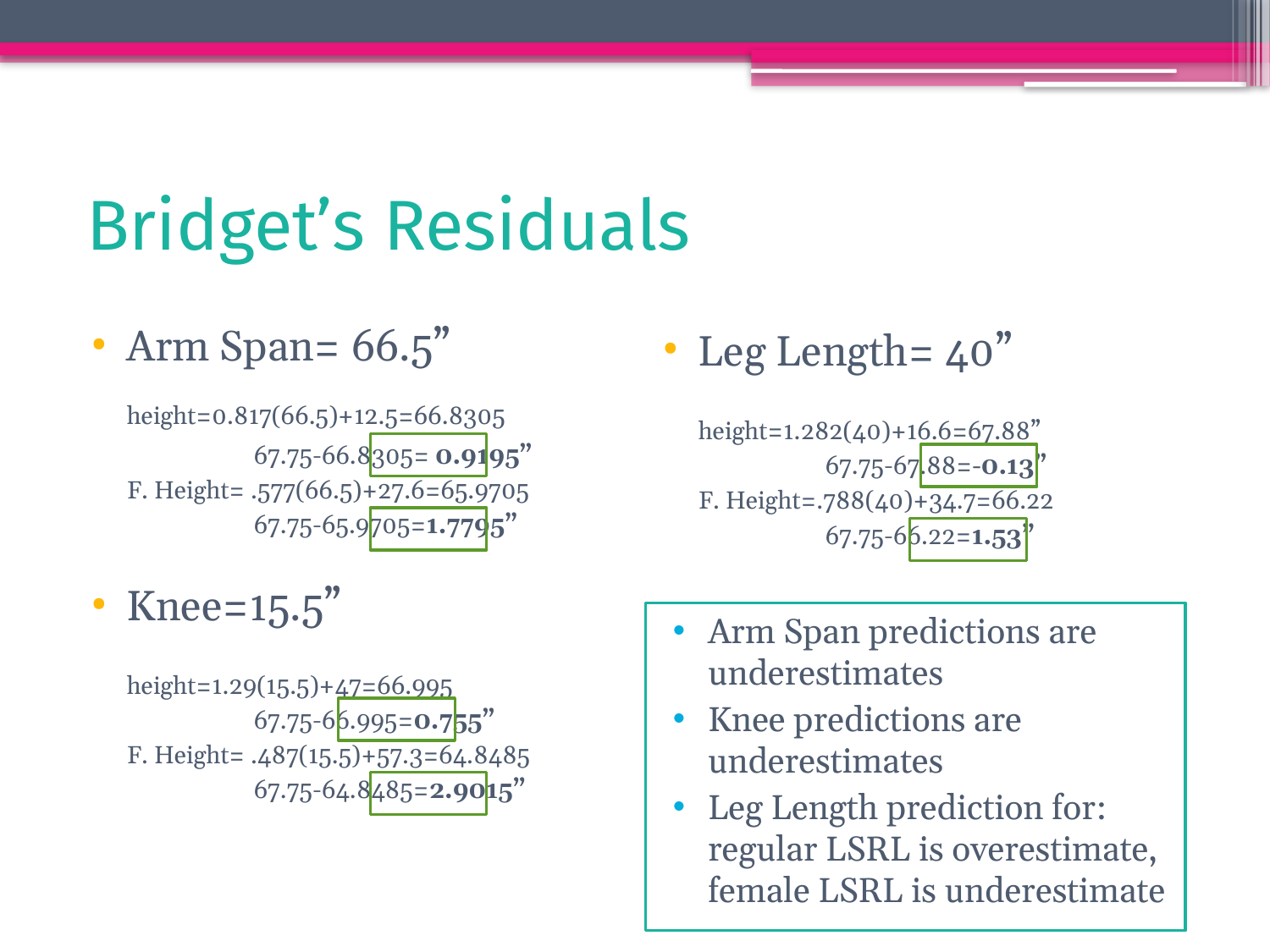

# Bridget’s Residuals
Arm Span= 66.5”
 	height=0.817(66.5)+12.5=66.8305
		67.75-66.8305= 0.9195”
	F. Height= .577(66.5)+27.6=65.9705
		67.75-65.9705=1.7795”

Knee=15.5”

	height=1.29(15.5)+47=66.995
		67.75-66.995=0.755”
	F. Height= .487(15.5)+57.3=64.8485
		67.75-64.8485=2.9015”
Leg Length= 40”

	height=1.282(40)+16.6=67.88”
		67.75-67.88=-0.13”
	F. Height=.788(40)+34.7=66.22
		67.75-66.22=1.53”

Arm Span predictions are underestimates
Knee predictions are underestimates
Leg Length prediction for: regular LSRL is overestimate, female LSRL is underestimate